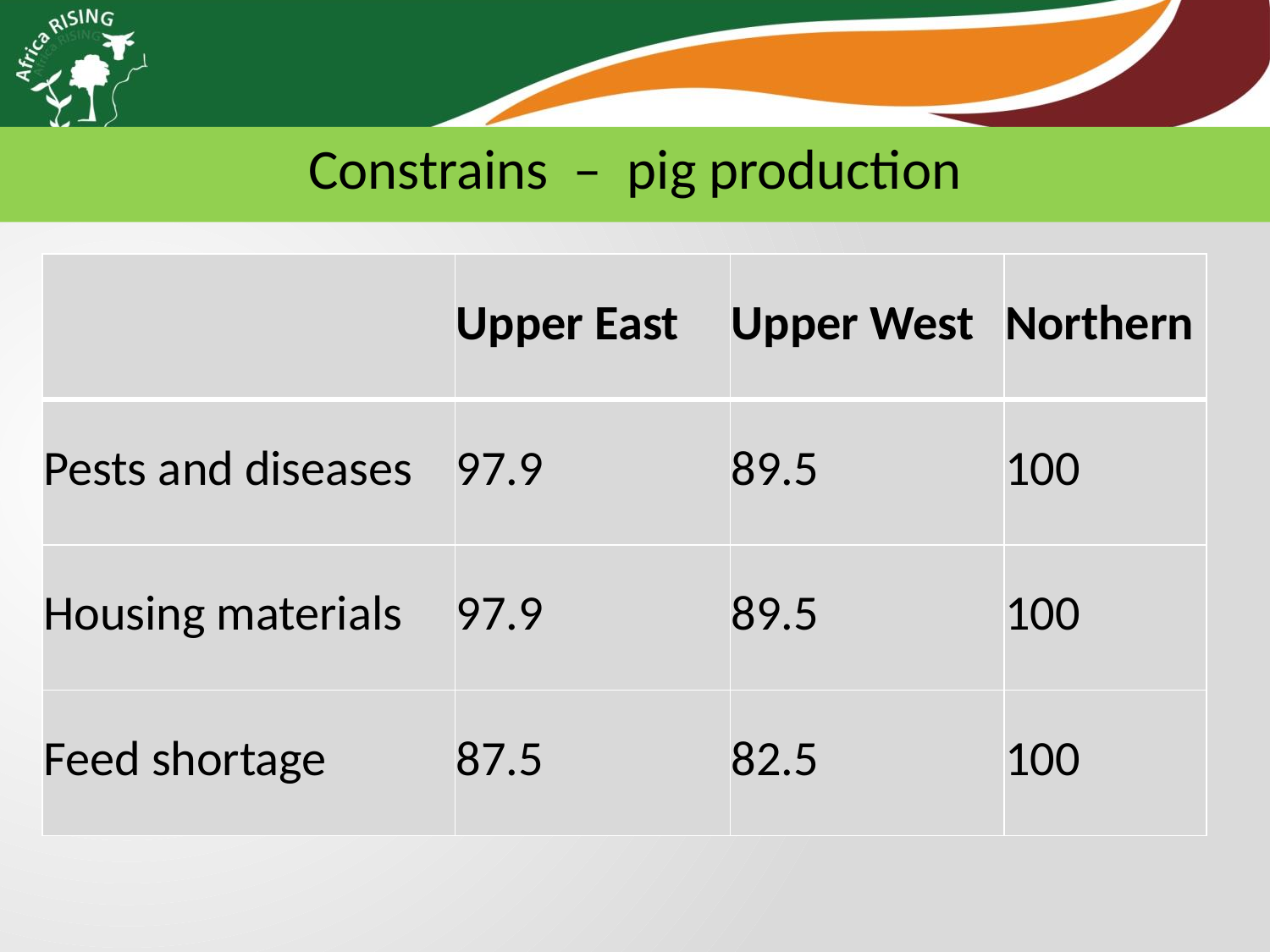

Constrains  –  pig production
|  | Upper East | Upper West | Northern |
| --- | --- | --- | --- |
| Pests and diseases | 97.9 | 89.5 | 100 |
| Housing materials | 97.9 | 89.5 | 100 |
| Feed shortage | 87.5 | 82.5 | 100 |